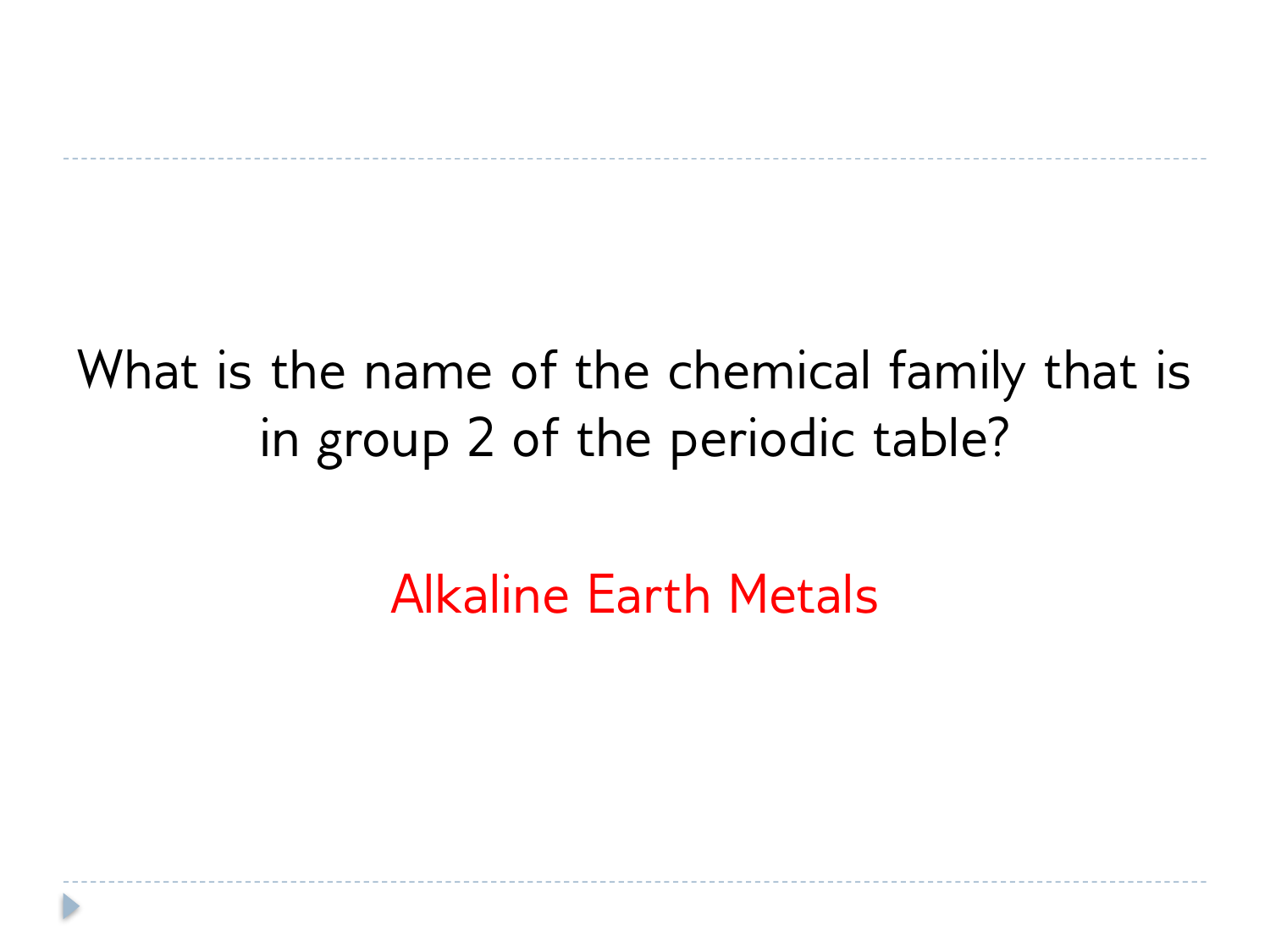

What is the name of the chemical family that is in group 2 of the periodic table?

Alkaline Earth Metals